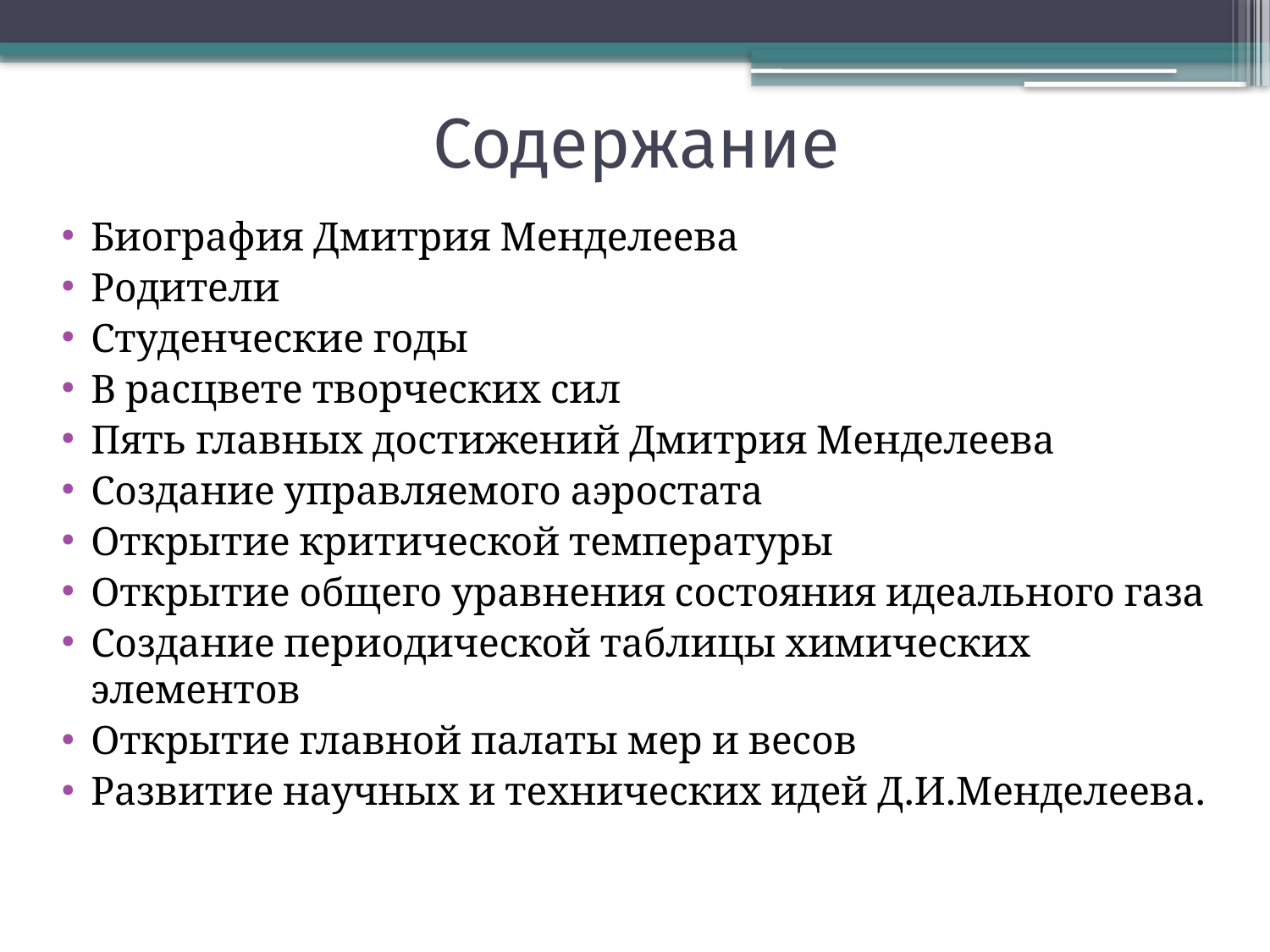

# Содержание
Биография Дмитрия Менделеева
Родители
Студенческие годы
В расцвете творческих сил
Пять главных достижений Дмитрия Менделеева
Создание управляемого аэростата
Открытие критической температуры
Открытие общего уравнения состояния идеального газа
Создание периодической таблицы химических элементов
Открытие главной палаты мер и весов
Развитие научных и технических идей Д.И.Менделеева.